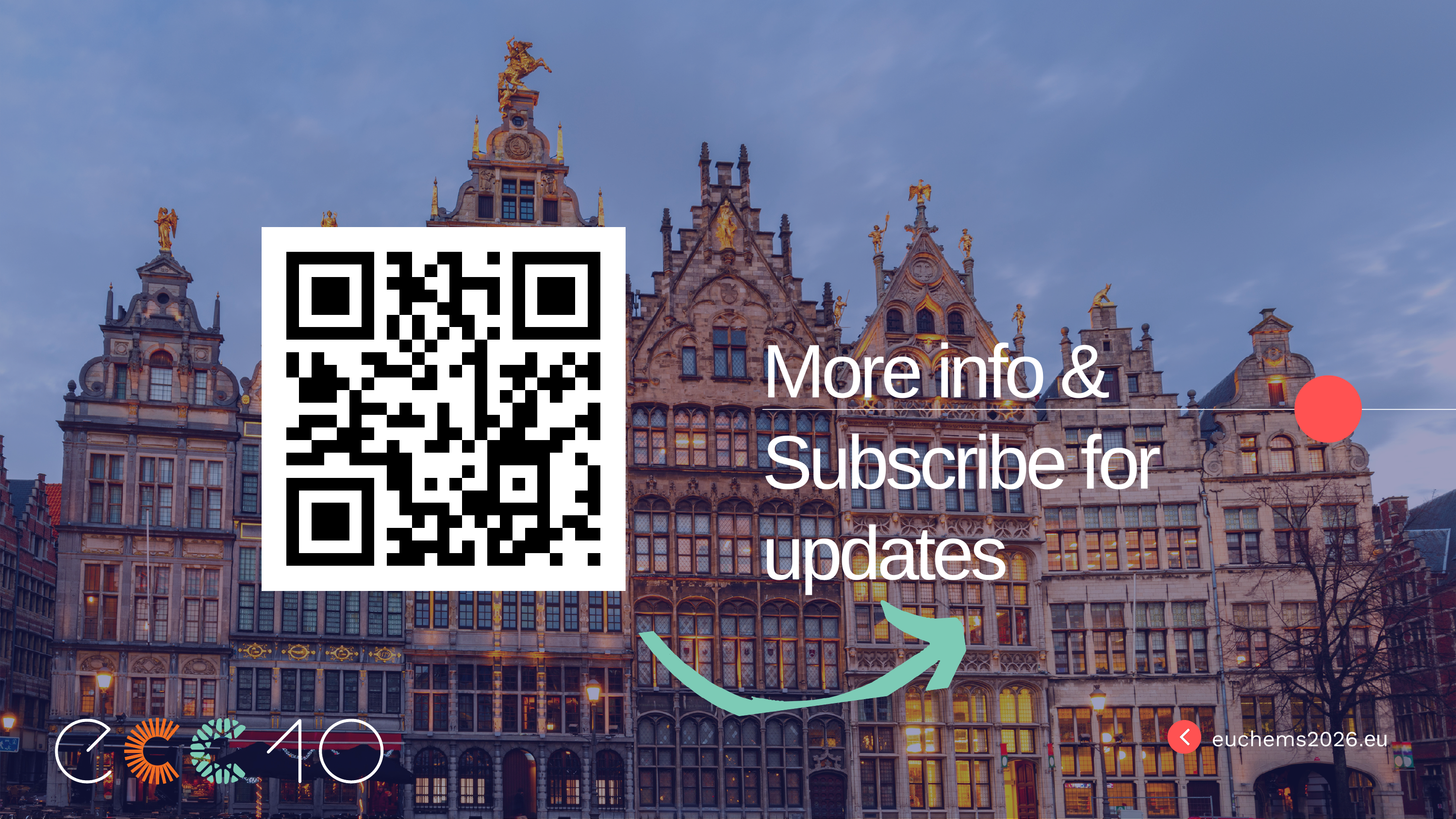

More info & Subscribe for updates

euchems2026.eu